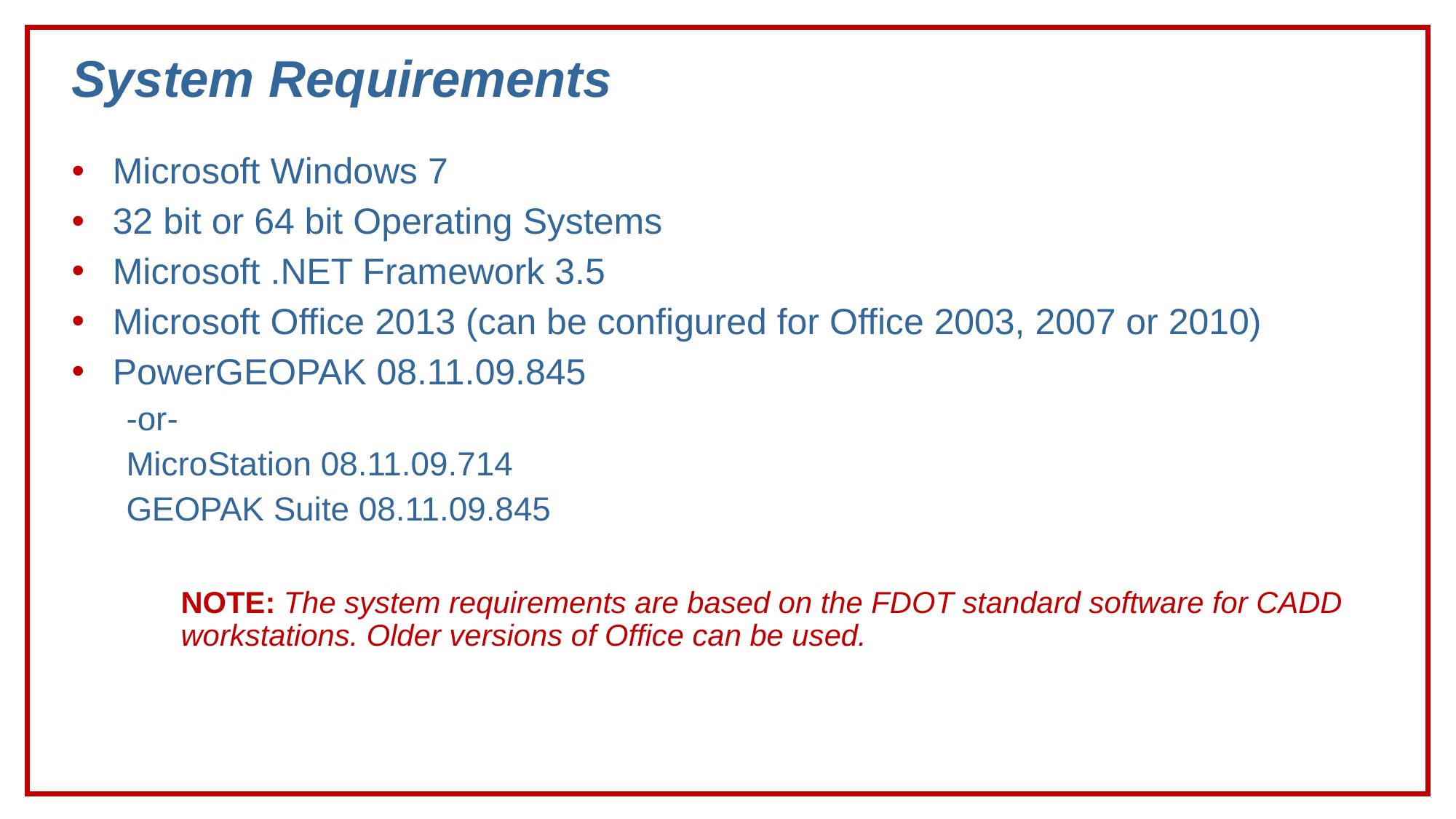

# System Requirements
Microsoft Windows 7
32 bit or 64 bit Operating Systems
Microsoft .NET Framework 3.5
Microsoft Office 2013 (can be configured for Office 2003, 2007 or 2010)
PowerGEOPAK 08.11.09.845
-or-
MicroStation 08.11.09.714
GEOPAK Suite 08.11.09.845

NOTE: The system requirements are based on the FDOT standard software for CADD workstations. Older versions of Office can be used.